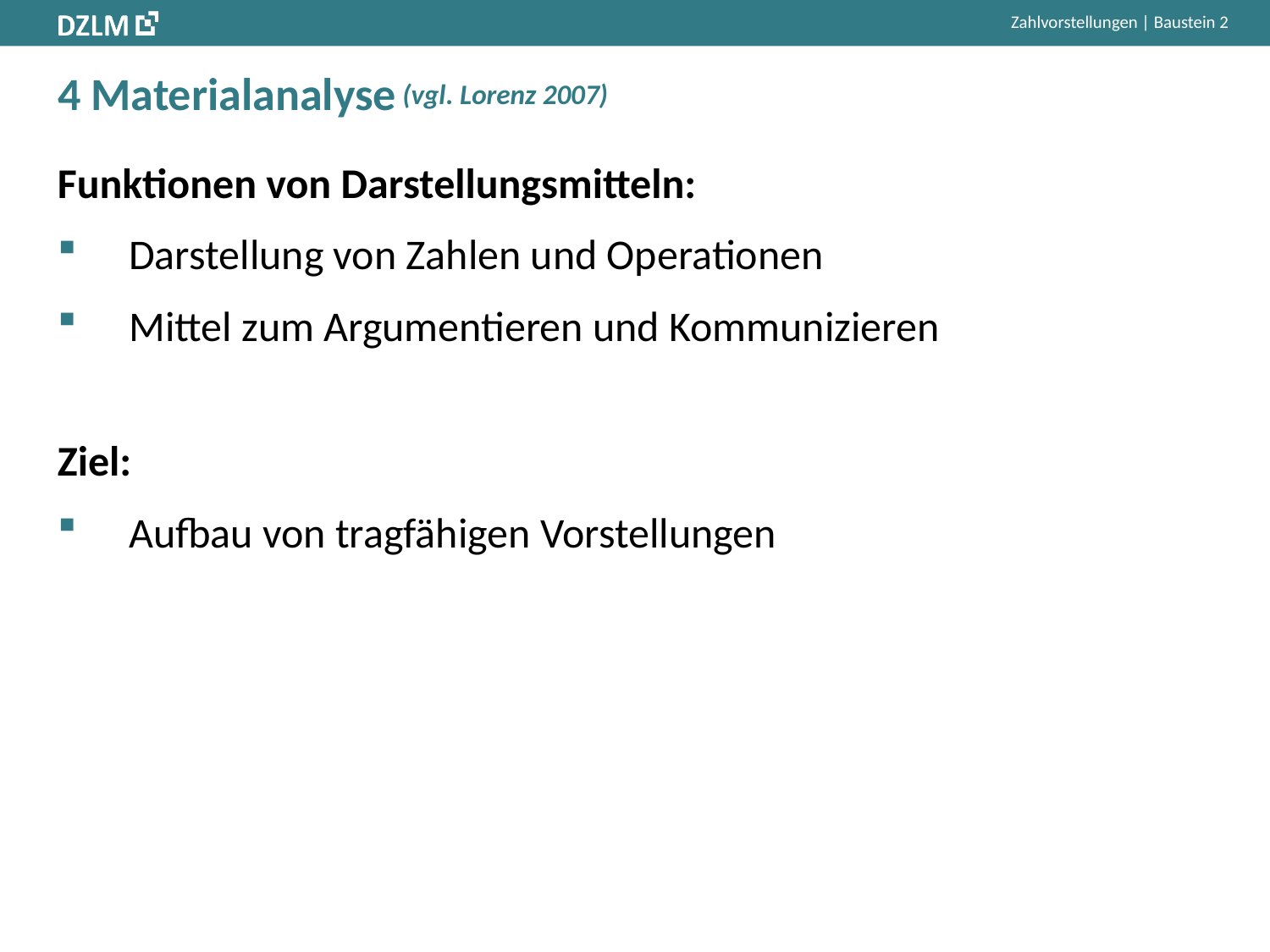

# 4 Materialanalyse
(vgl. Lorenz 2007)

Funktionen von Darstellungsmitteln:
Darstellung von Zahlen und Operationen
Mittel zum Argumentieren und Kommunizieren

Ziel:
Aufbau von tragfähigen Vorstellungen